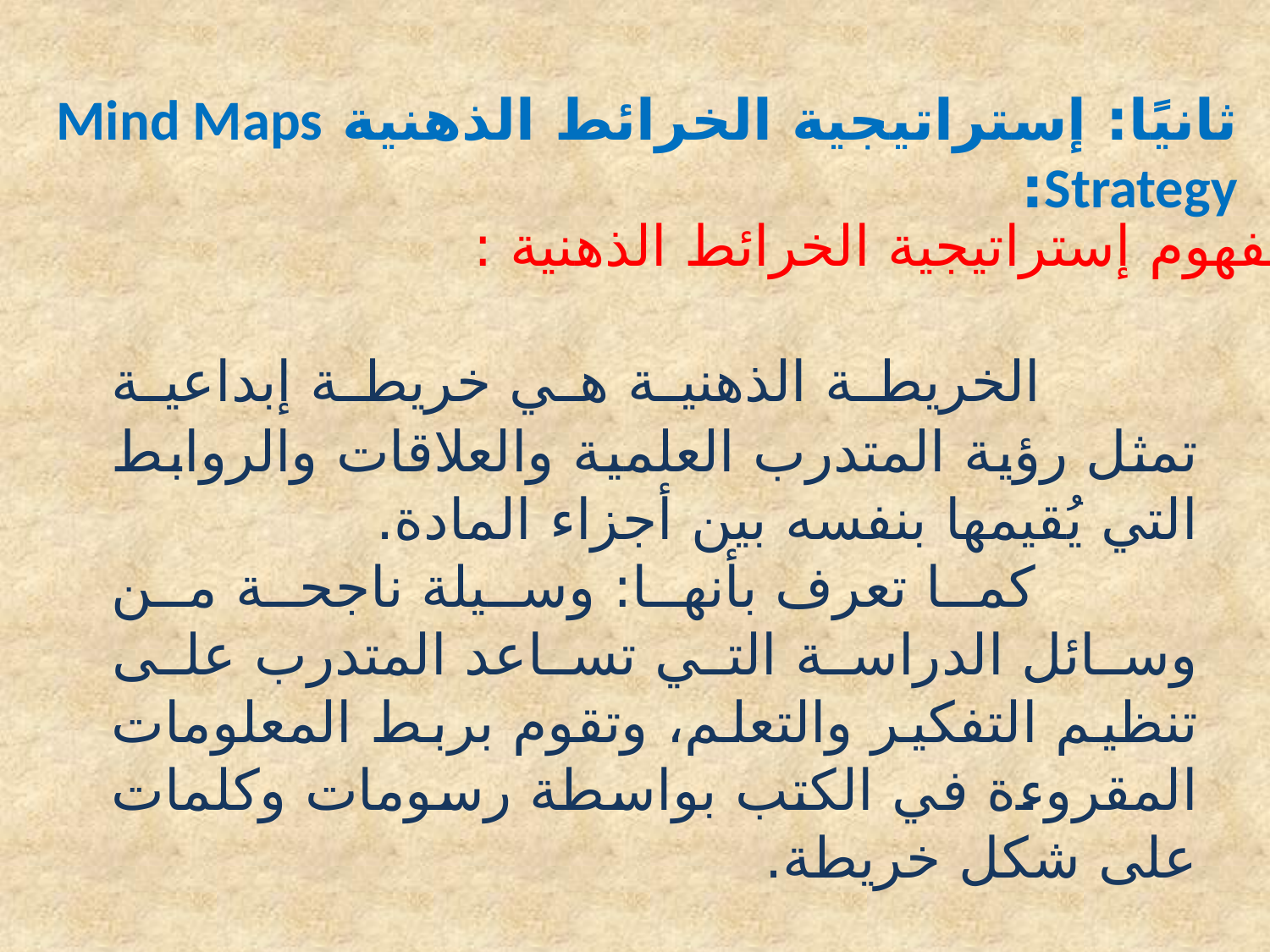

ثانيًا: إستراتيجية الخرائط الذهنية Mind Maps Strategy:
مفهوم إستراتيجية الخرائط الذهنية :
       الخريطة الذهنية هي خريطة إبداعية تمثل رؤية المتدرب العلمية والعلاقات والروابط التي يُقيمها بنفسه بين أجزاء المادة.
         كما تعرف بأنها: وسيلة ناجحة من وسائل الدراسة التي تساعد المتدرب على تنظيم التفكير والتعلم، وتقوم بربط المعلومات المقروءة في الكتب بواسطة رسومات وكلمات على شكل خريطة.